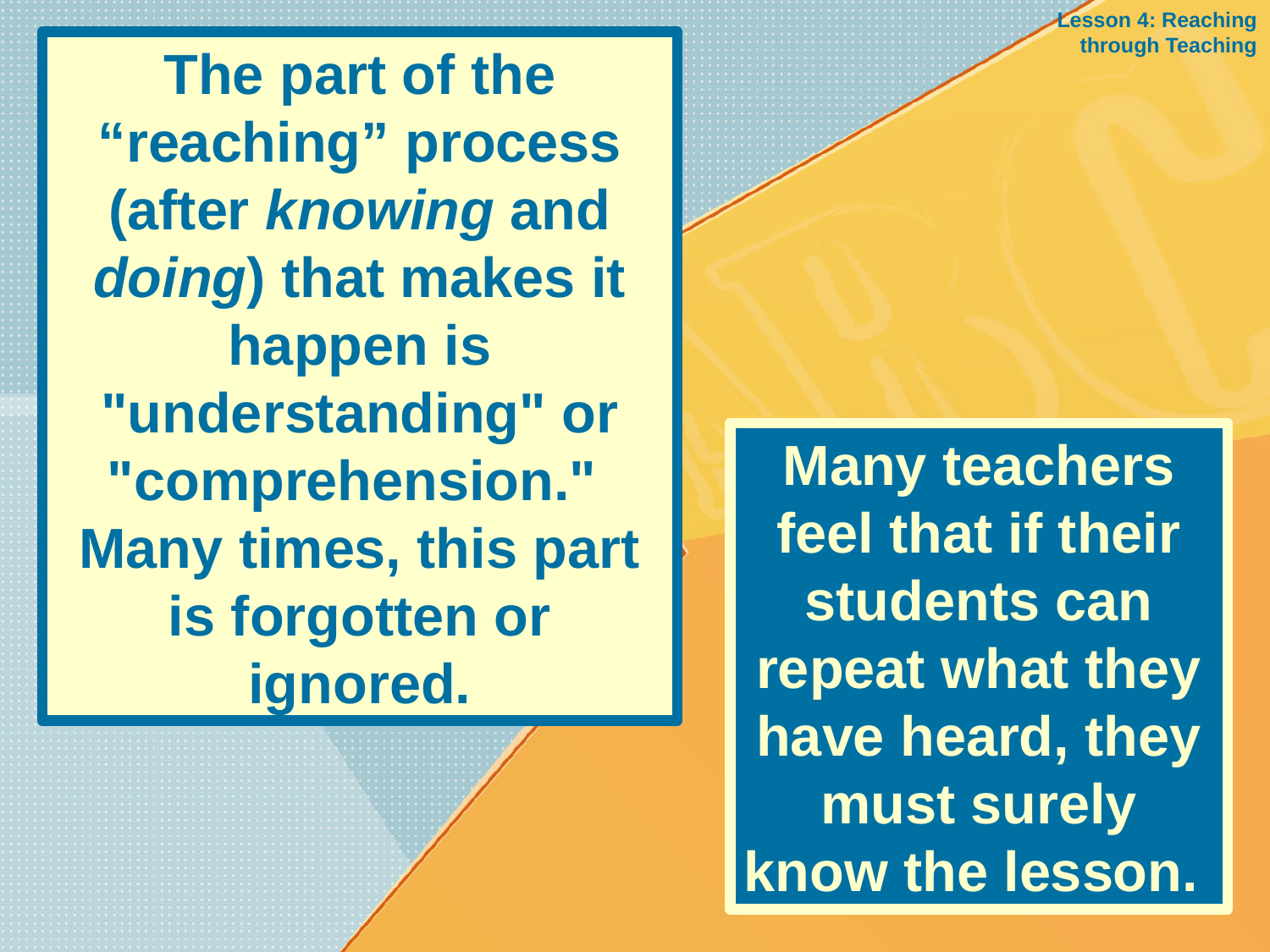

Lesson 4: Reaching through Teaching
The part of the “reaching” process (after knowing and doing) that makes it happen is "understanding" or "comprehension."  Many times, this part is forgotten or ignored.
Many teachers feel that if their students can repeat what they have heard, they must surely know the lesson.